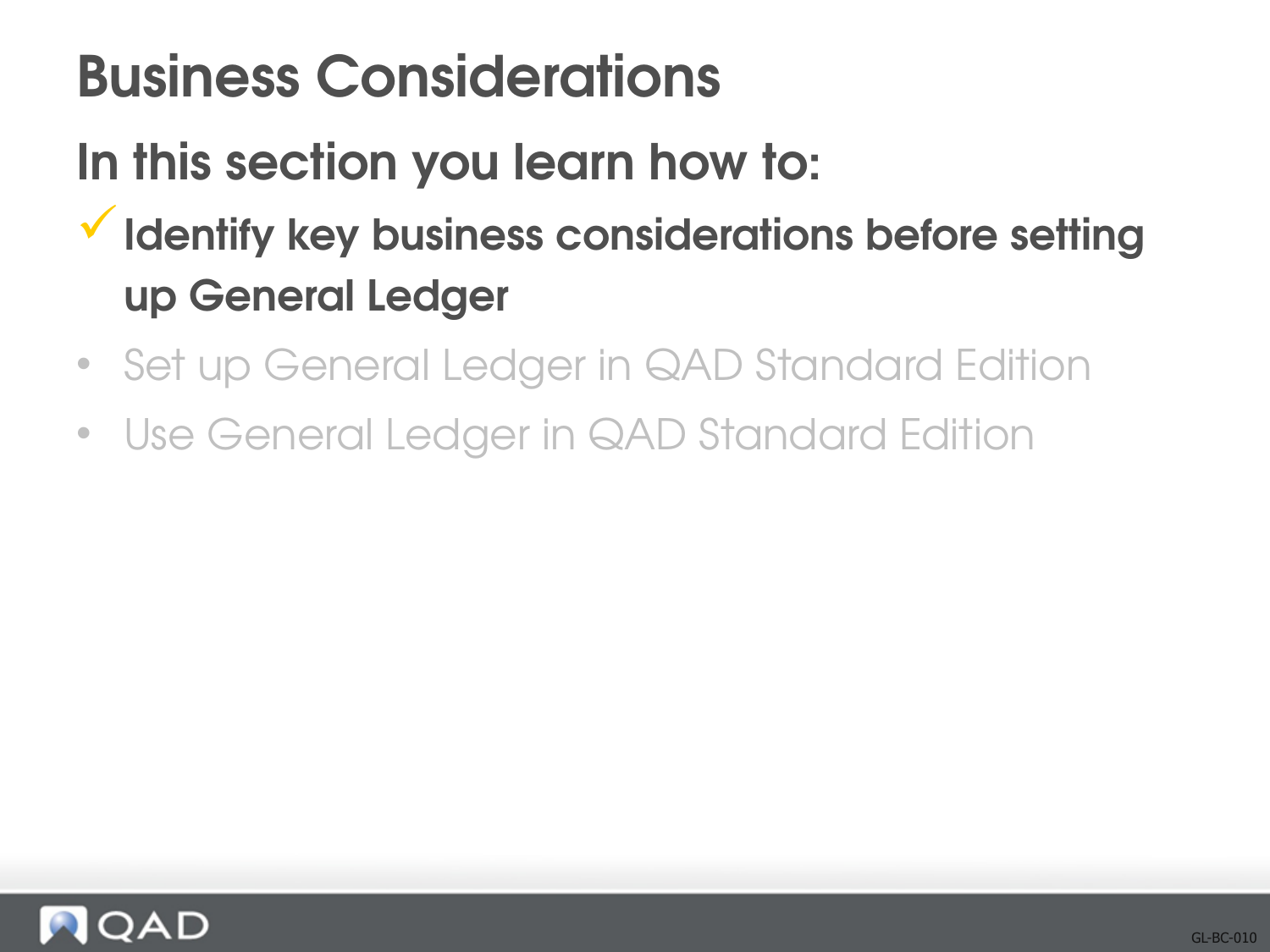

# Business Considerations
In this section you learn how to:
Identify key business considerations before setting up General Ledger
Set up General Ledger in QAD Standard Edition
Use General Ledger in QAD Standard Edition

GL-BC-010